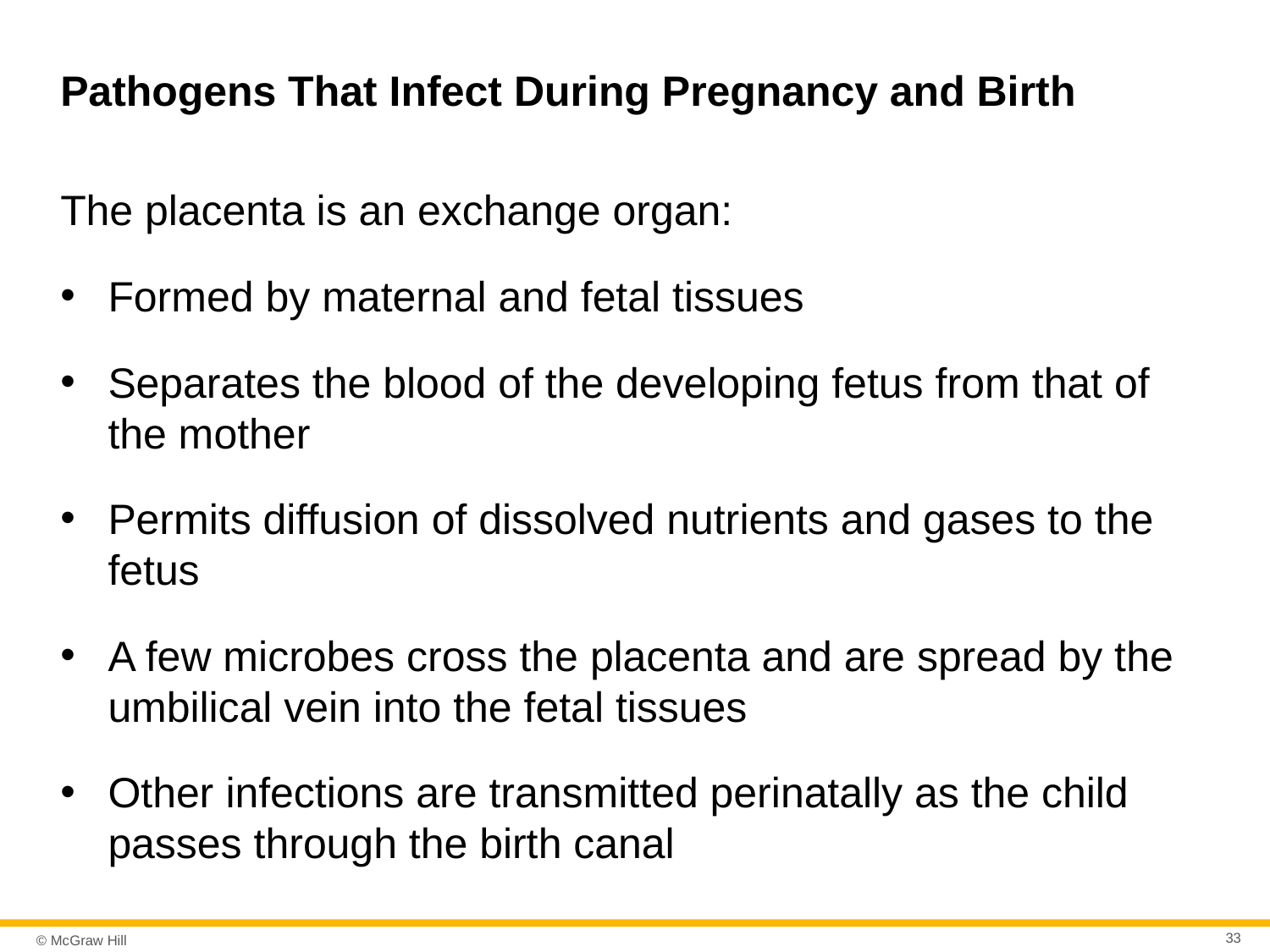

# Pathogens That Infect During Pregnancy and Birth
The placenta is an exchange organ:
Formed by maternal and fetal tissues
Separates the blood of the developing fetus from that of the mother
Permits diffusion of dissolved nutrients and gases to the fetus
A few microbes cross the placenta and are spread by the umbilical vein into the fetal tissues
Other infections are transmitted perinatally as the child passes through the birth canal